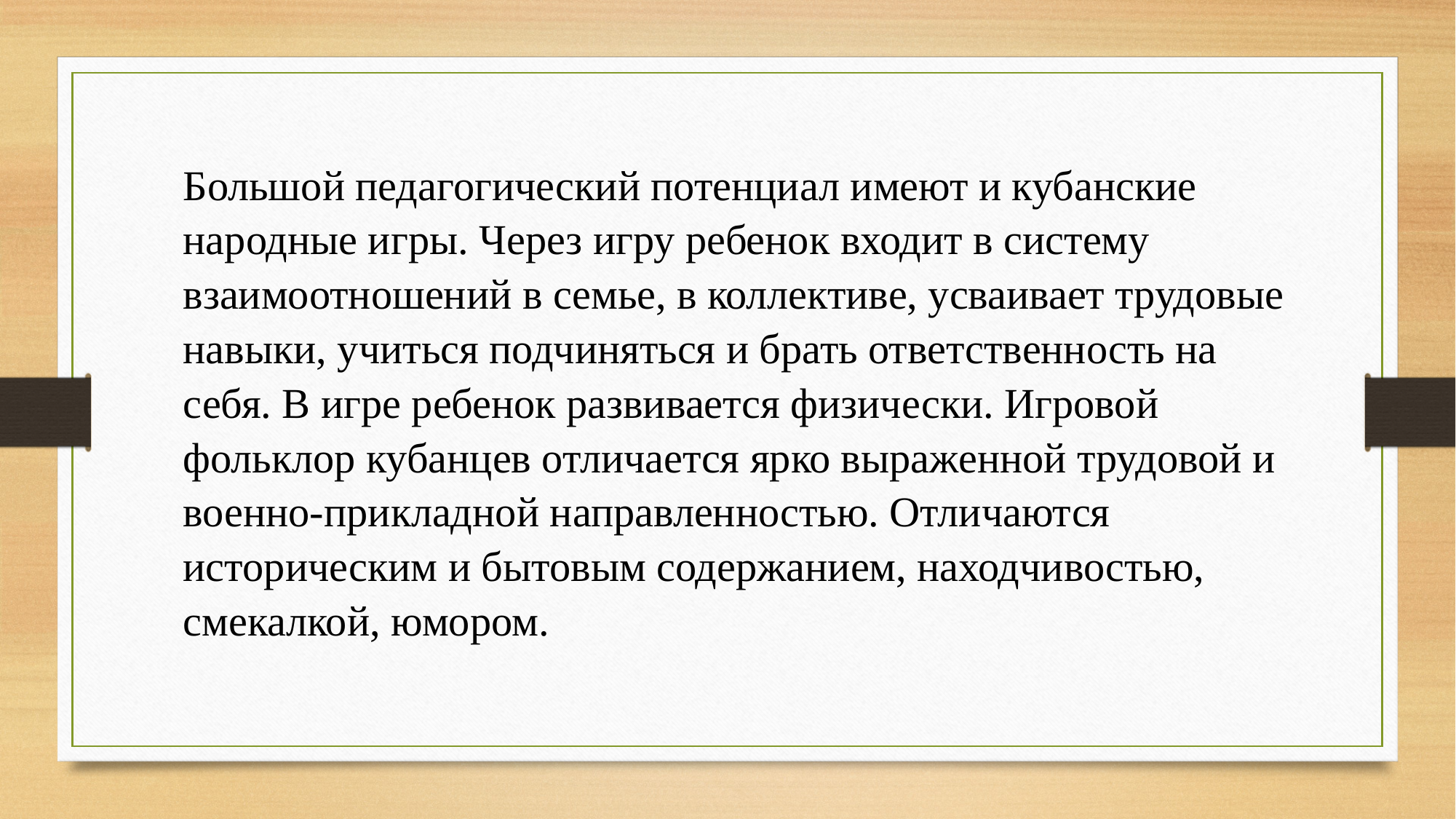

Большой педагогический потенциал имеют и кубанские народные игры. Через игру ребенок входит в систему взаимоотношений в семье, в коллективе, усваивает трудовые навыки, учиться подчиняться и брать ответственность на себя. В игре ребенок развивается физически. Игровой фольклор кубанцев отличается ярко выраженной трудовой и военно-прикладной направленностью. Отличаются историческим и бытовым содержанием, находчивостью, смекалкой, юмором.